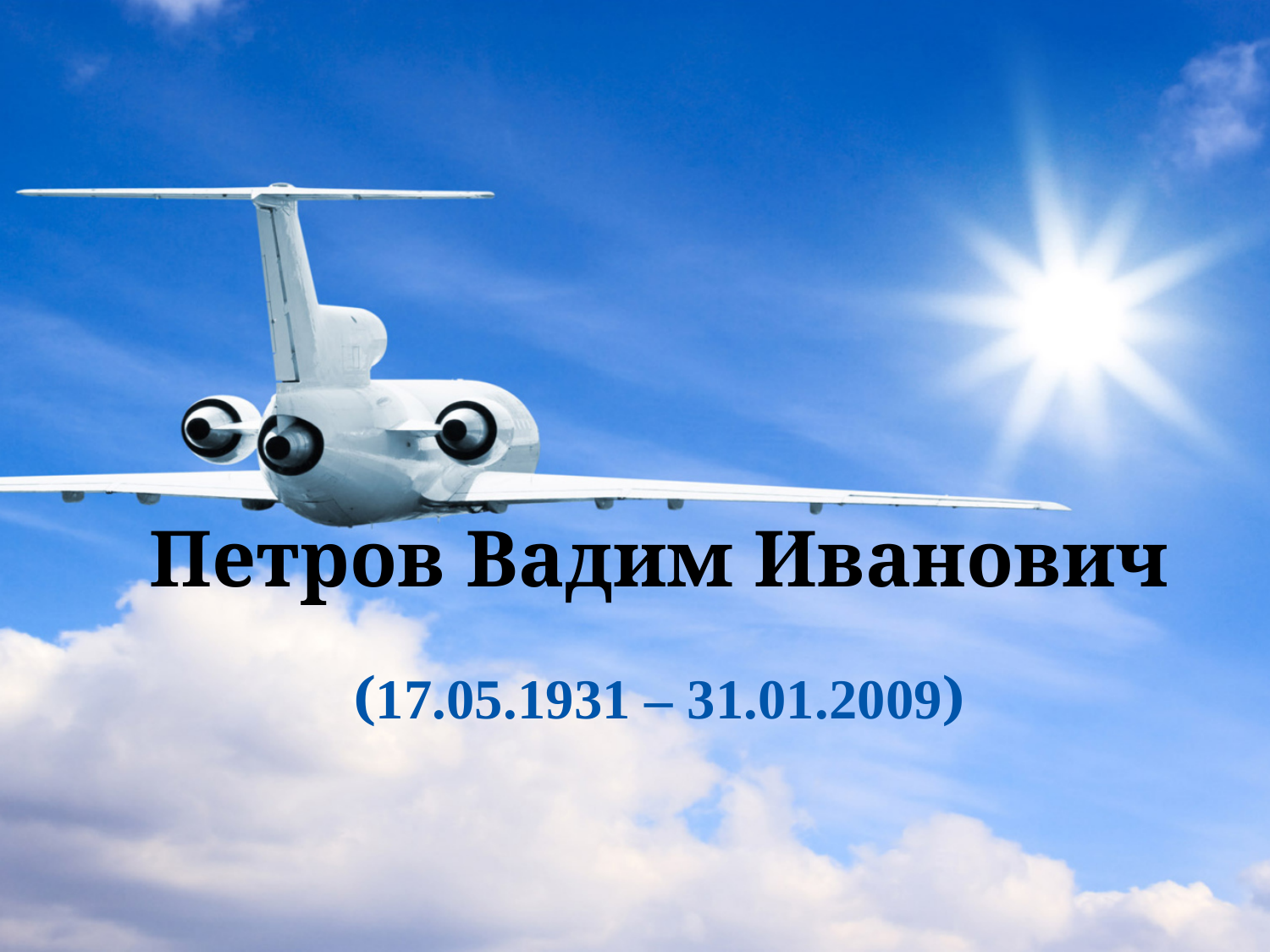

# Петров Вадим Иванович
(17.05.1931 – 31.01.2009)